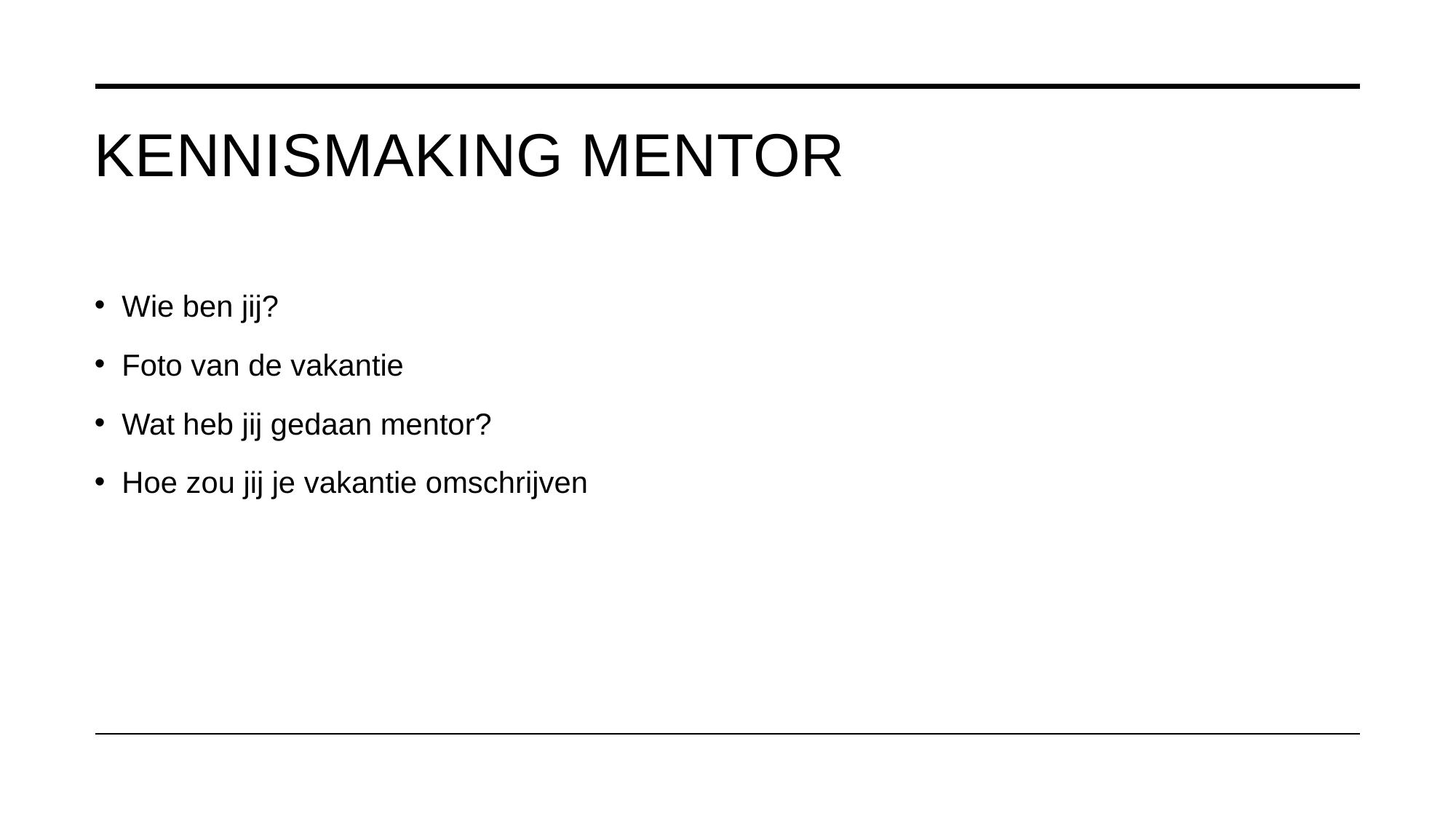

# Kennismaking mentor
Wie ben jij?
Foto van de vakantie
Wat heb jij gedaan mentor?
Hoe zou jij je vakantie omschrijven